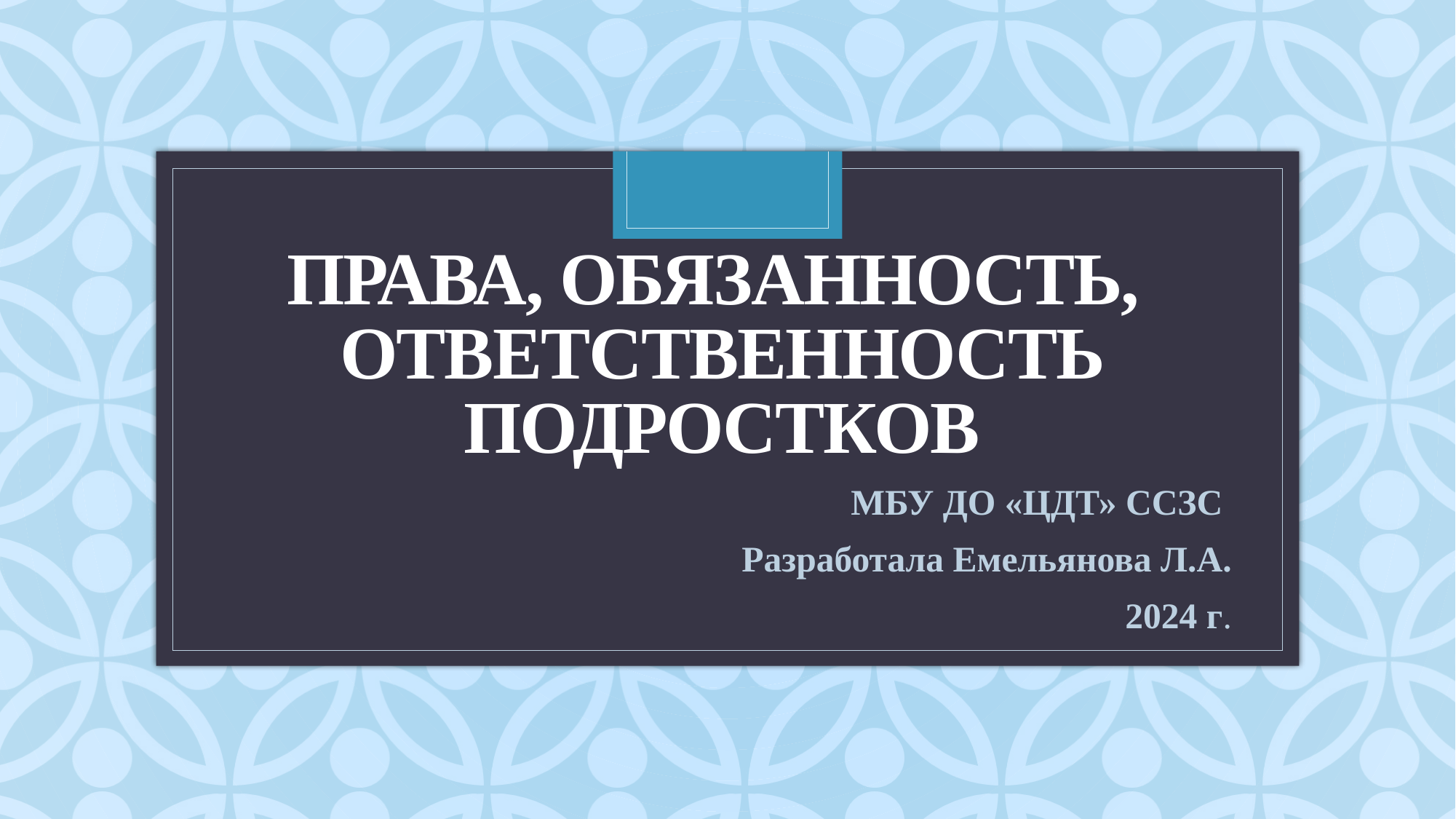

# Права, обязанность, ответственность подростков
МБУ ДО «ЦДТ» ССЗС
Разработала Емельянова Л.А.
2024 г.